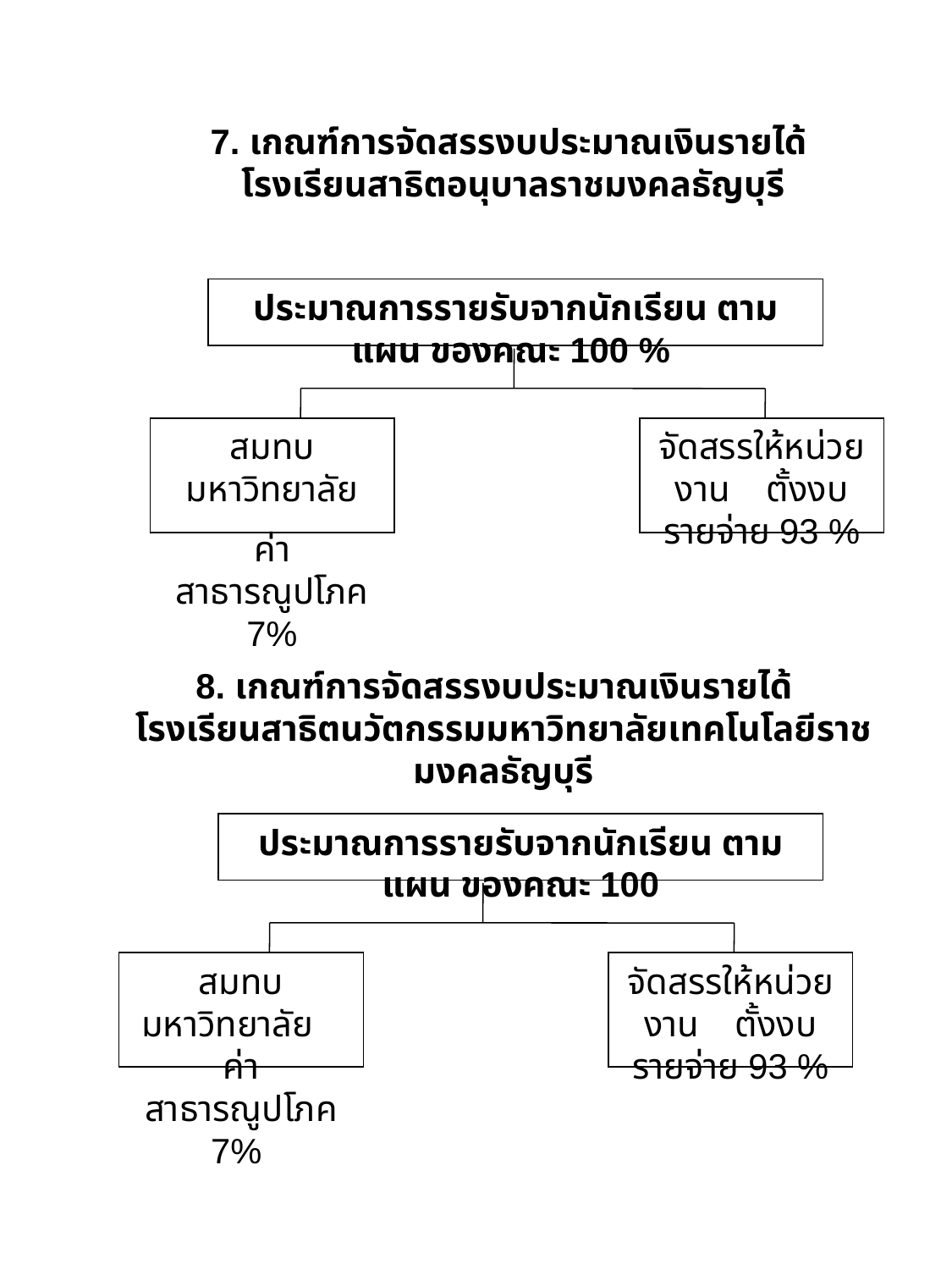

7. เกณฑ์การจัดสรรงบประมาณเงินรายได้  โรงเรียนสาธิตอนุบาลราชมงคลธัญบุรี
ประมาณการรายรับจากนักเรียน ตามแผน ของคณะ 100 %
สมทบมหาวิทยาลัย
ค่าสาธารณูปโภค 7%

จัดสรรให้หน่วยงาน    ตั้งงบรายจ่าย 93 %

8. เกณฑ์การจัดสรรงบประมาณเงินรายได้
โรงเรียนสาธิตนวัตกรรมมหาวิทยาลัยเทคโนโลยีราชมงคลธัญบุรี
ประมาณการรายรับจากนักเรียน ตามแผน ของคณะ 100
สมทบมหาวิทยาลัย    ค่าสาธารณูปโภค 7%

จัดสรรให้หน่วยงาน    ตั้งงบรายจ่าย 93 %